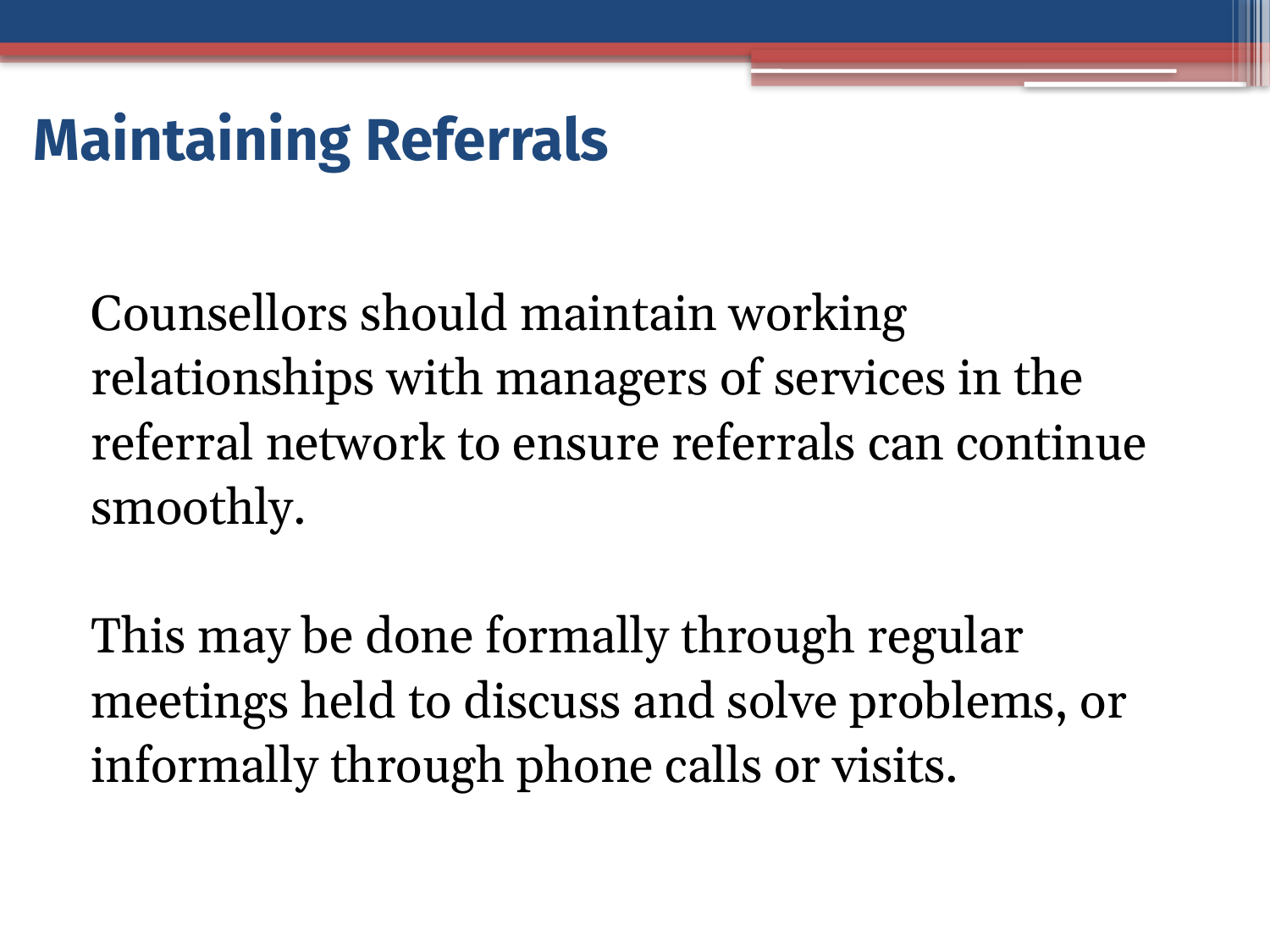

# Maintaining Referrals
Counsellors should maintain working
relationships with managers of services in the
referral network to ensure referrals can continue
smoothly.

This may be done formally through regular
meetings held to discuss and solve problems, or
informally through phone calls or visits.